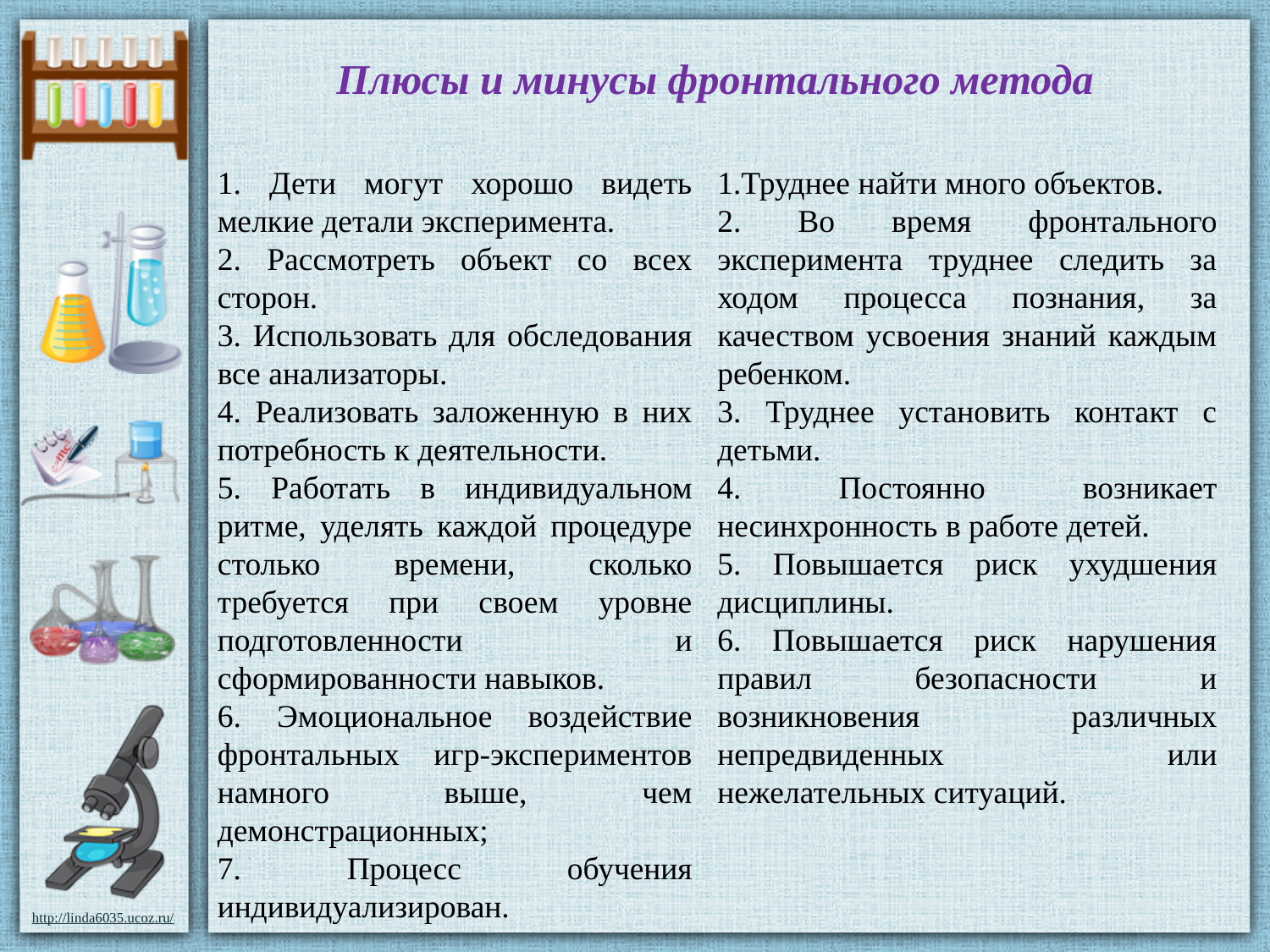

Плюсы и минусы фронтального метода

1. Дети могут хорошо видеть мелкие детали эксперимента.
2. Рассмотреть объект со всех сторон.
3. Использовать для обследования все анализаторы.
4. Реализовать заложенную в них потребность к деятельности.
5. Работать в индивидуальном ритме, уделять каждой процедуре столько времени, сколько требуется при своем уровне подготовленности и сформированности навыков.
6. Эмоциональное воздействие фронтальных игр-экспериментов намного выше, чем демонстрационных;
7. Процесс обучения индивидуализирован.
1.Труднее найти много объектов.
2. Во время фронтального эксперимента труднее следить за ходом процесса познания, за качеством усвоения знаний каждым ребенком.
3. Труднее установить контакт с детьми.
4. Постоянно возникает несинхронность в работе детей.
5. Повышается риск ухудшения дисциплины.
6. Повышается риск нарушения правил безопасности и возникновения различных непредвиденных или нежелательных ситуаций.